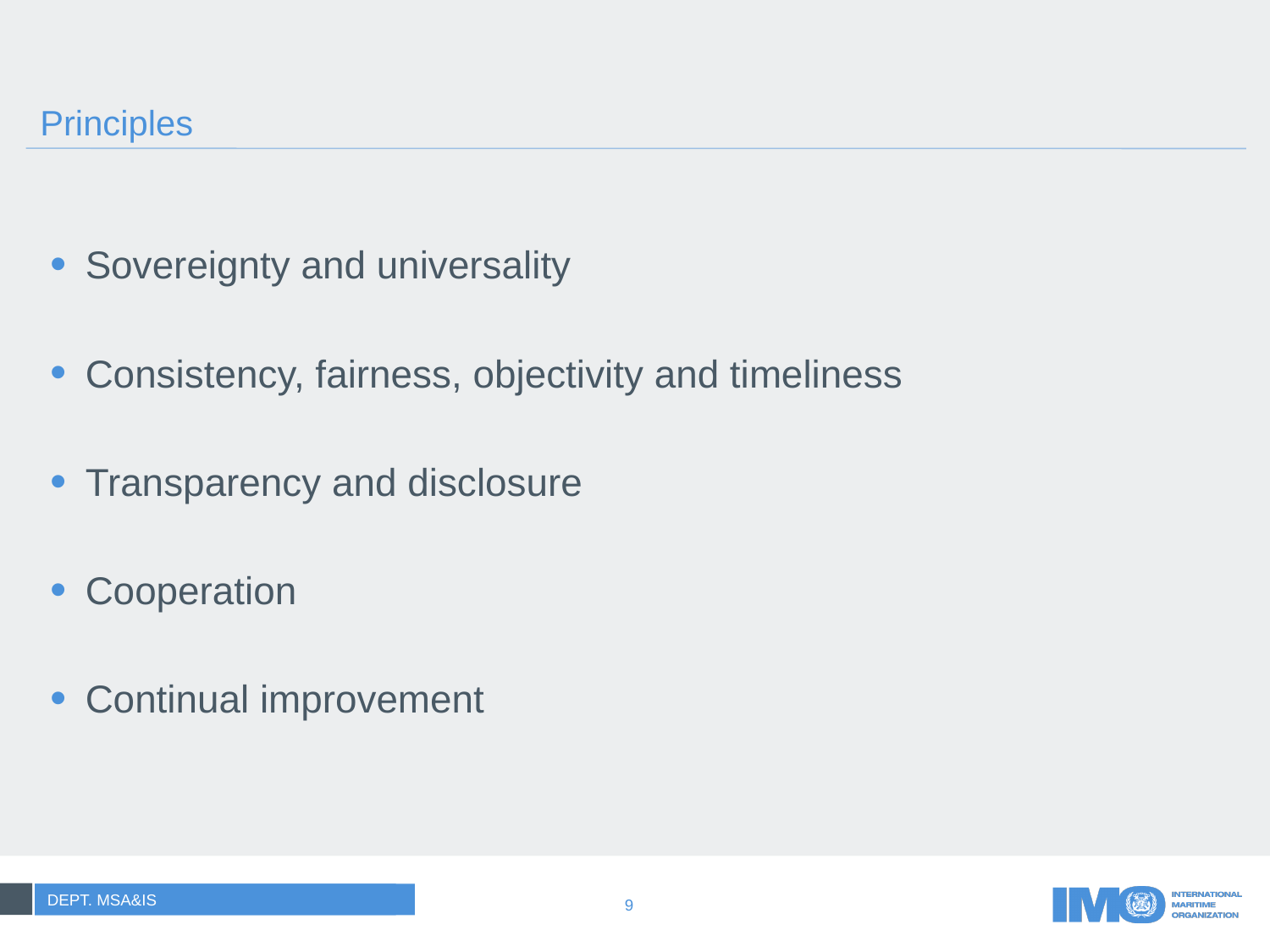

# Principles

Sovereignty and universality

Consistency, fairness, objectivity and timeliness

Transparency and disclosure

Cooperation

Continual improvement